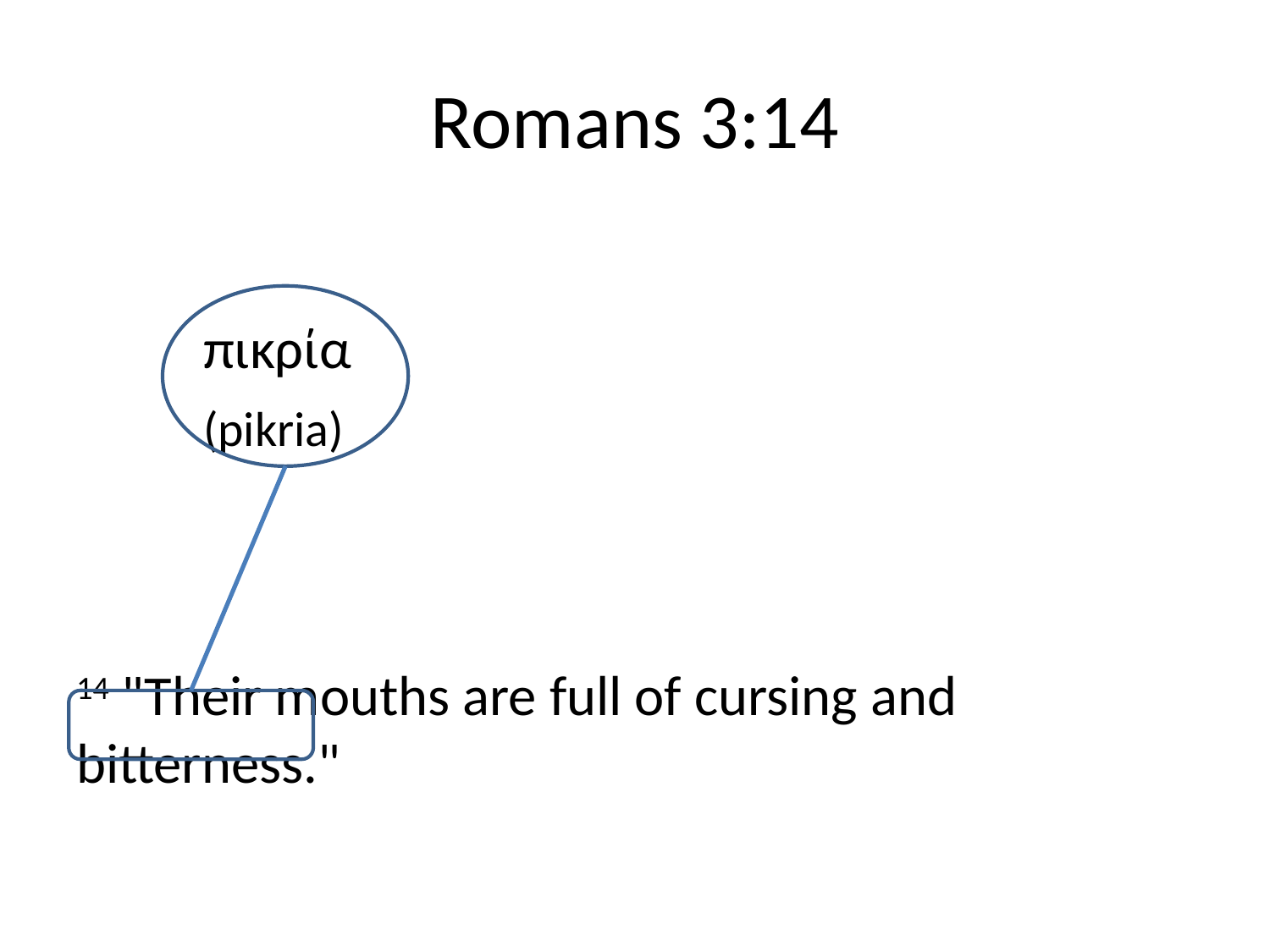

# Romans 3:14

	πικρία
	(pikria)

14 "Their mouths are full of cursing and bitterness."